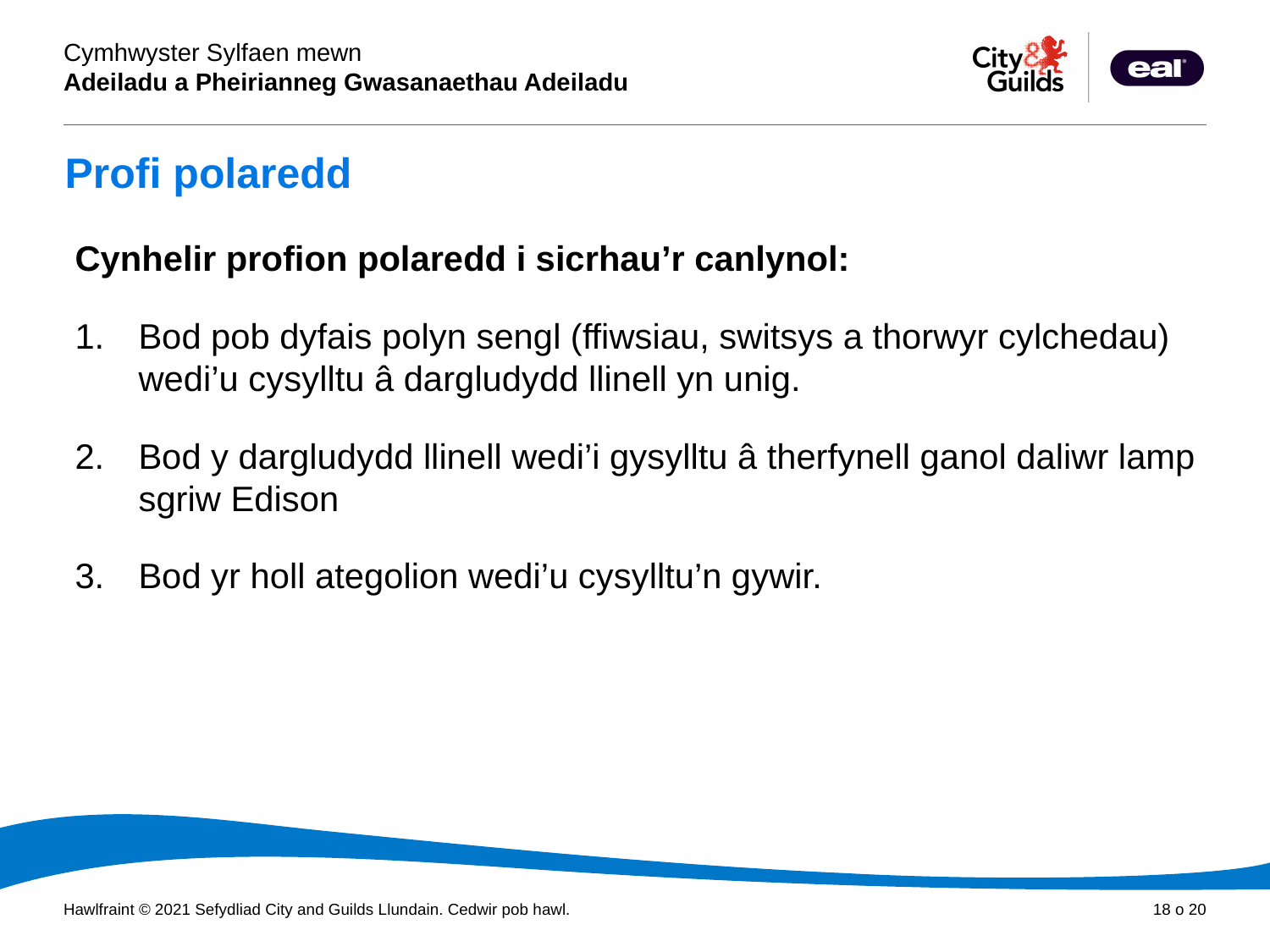

# Profi polaredd
Cynhelir profion polaredd i sicrhau’r canlynol:
Bod pob dyfais polyn sengl (ffiwsiau, switsys a thorwyr cylchedau) wedi’u cysylltu â dargludydd llinell yn unig.
Bod y dargludydd llinell wedi’i gysylltu â therfynell ganol daliwr lamp sgriw Edison
Bod yr holl ategolion wedi’u cysylltu’n gywir.